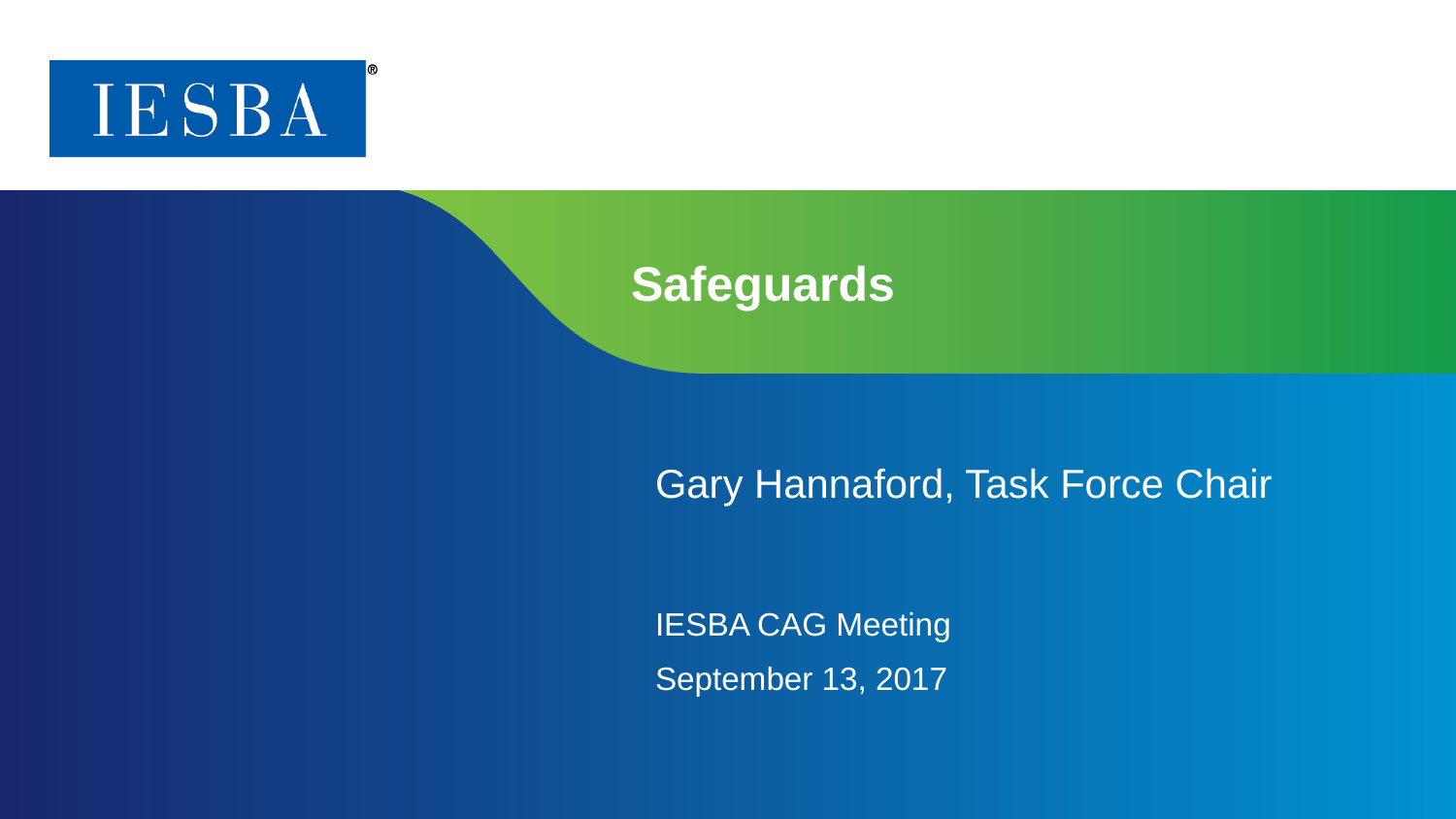

# Safeguards
Gary Hannaford, Task Force Chair
IESBA CAG Meeting
September 13, 2017